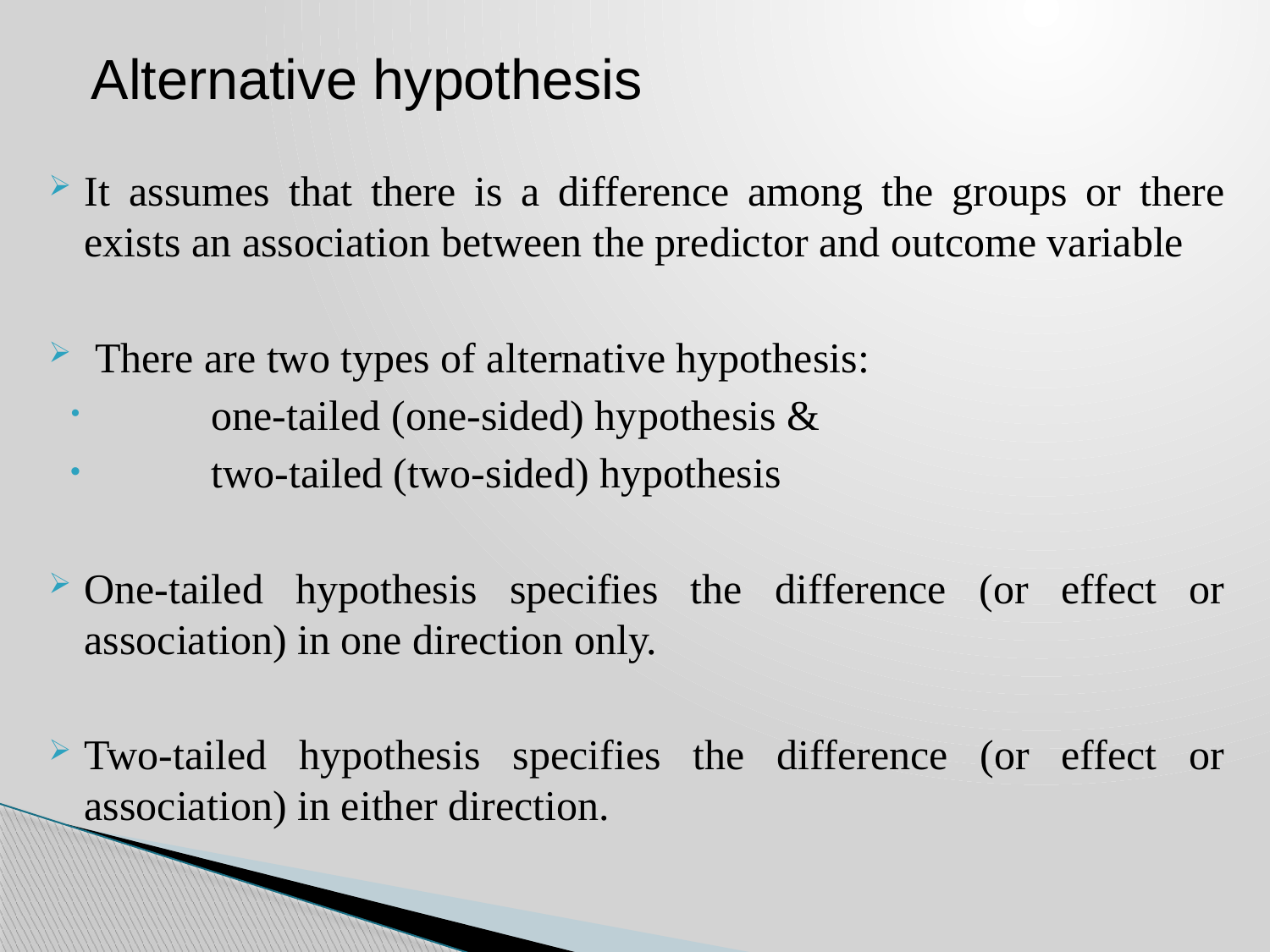

# Alternative hypothesis
It assumes that there is a difference among the groups or there exists an association between the predictor and outcome variable

 There are two types of alternative hypothesis:
	one-tailed (one-sided) hypothesis &
	two-tailed (two-sided) hypothesis

One-tailed hypothesis specifies the difference (or effect or association) in one direction only.

Two-tailed hypothesis specifies the difference (or effect or association) in either direction.